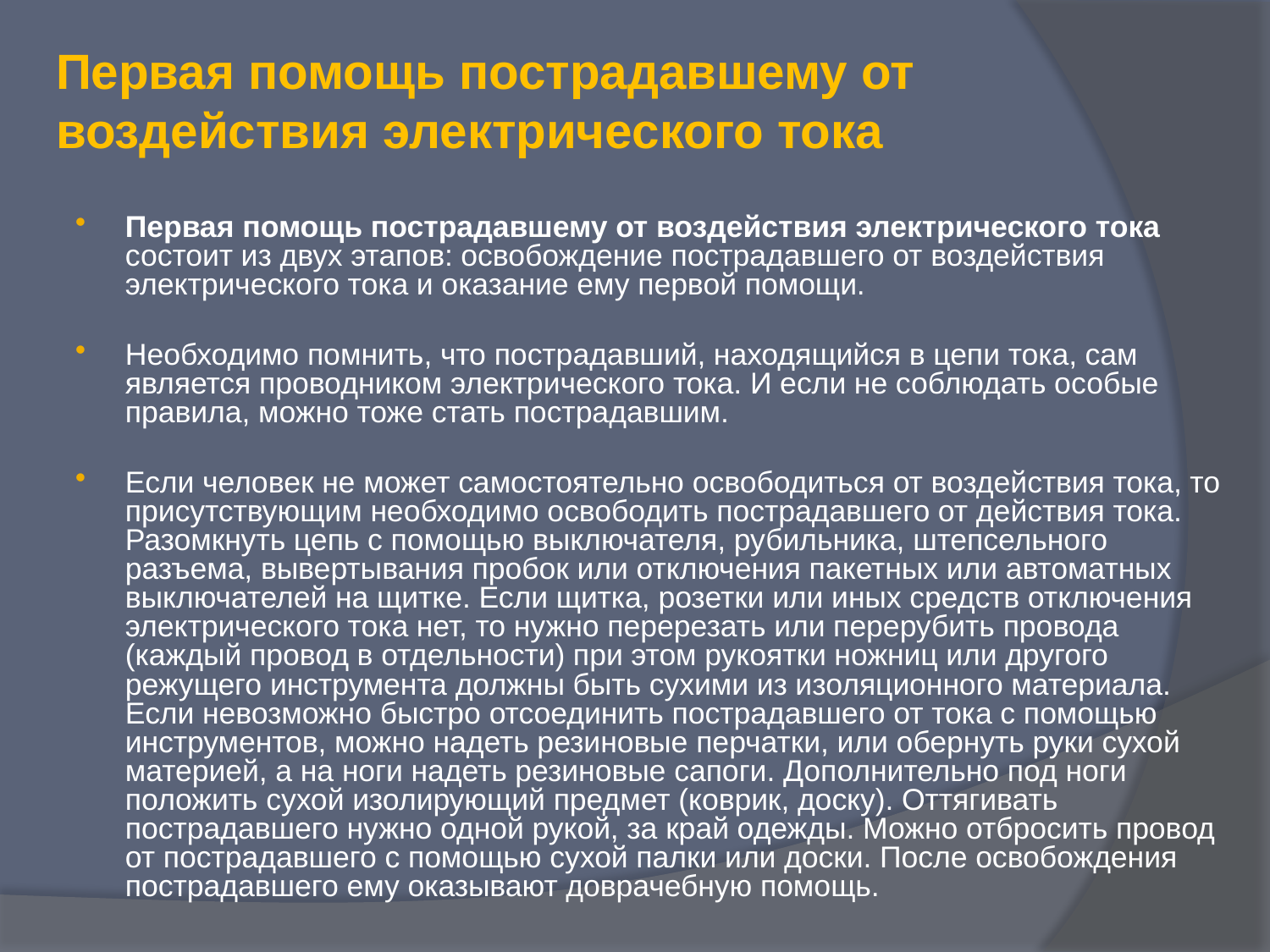

# Первая помощь пострадавшему от воздействия электрического тока
Первая помощь пострадавшему от воздействия электрического тока состоит из двух этапов: освобождение пострадавшего от воздействия электрического тока и оказание ему первой помощи.

Необходимо помнить, что пострадавший, находящийся в цепи тока, сам является проводником электрического тока. И если не соблюдать особые правила, можно тоже стать пострадавшим.

Если человек не может самостоятельно освободиться от воздействия тока, то присутствующим необходимо освободить пострадавшего от действия тока. Разомкнуть цепь с помощью выключателя, рубильника, штепсельного разъема, вывертывания пробок или отключения пакетных или автоматных выключателей на щитке. Если щитка, розетки или иных средств отключения электрического тока нет, то нужно перерезать или перерубить провода (каждый провод в отдельности) при этом рукоятки ножниц или другого режущего инструмента должны быть сухими из изоляционного материала. Если невозможно быстро отсоединить пострадавшего от тока с помощью инструментов, можно надеть резиновые перчатки, или обернуть руки сухой материей, а на ноги надеть резиновые сапоги. Дополнительно под ноги положить сухой изолирующий предмет (коврик, доску). Оттягивать пострадавшего нужно одной рукой, за край одежды. Можно отбросить провод от пострадавшего с помощью сухой палки или доски. После освобождения пострадавшего ему оказывают доврачебную помощь.